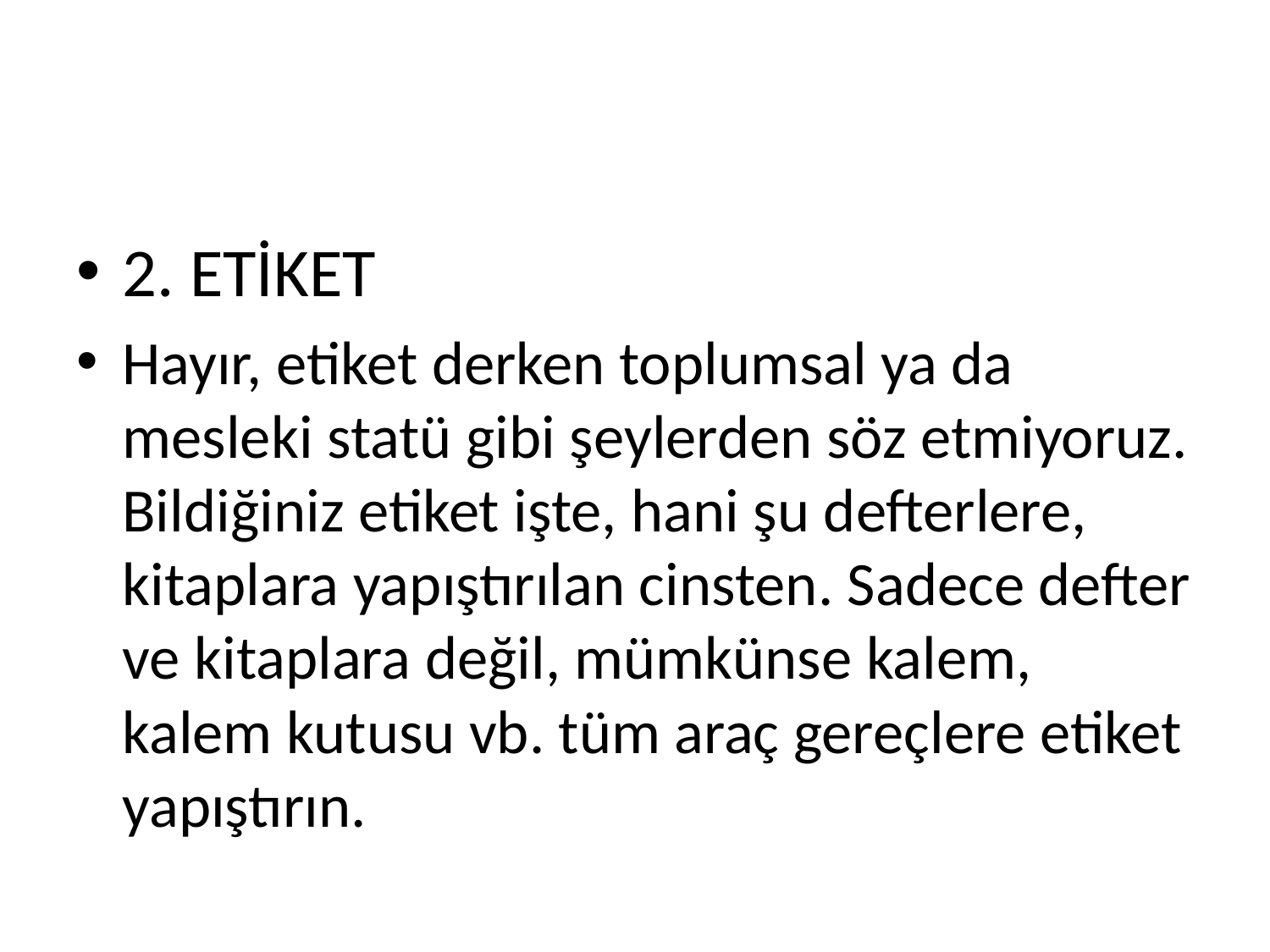

#
2. ETİKET
Hayır, etiket derken toplumsal ya da mesleki statü gibi şeylerden söz etmiyoruz. Bildiğiniz etiket işte, hani şu defterlere, kitaplara yapıştırılan cinsten. Sadece defter ve kitaplara değil, mümkünse kalem, kalem kutusu vb. tüm araç gereçlere etiket yapıştırın.